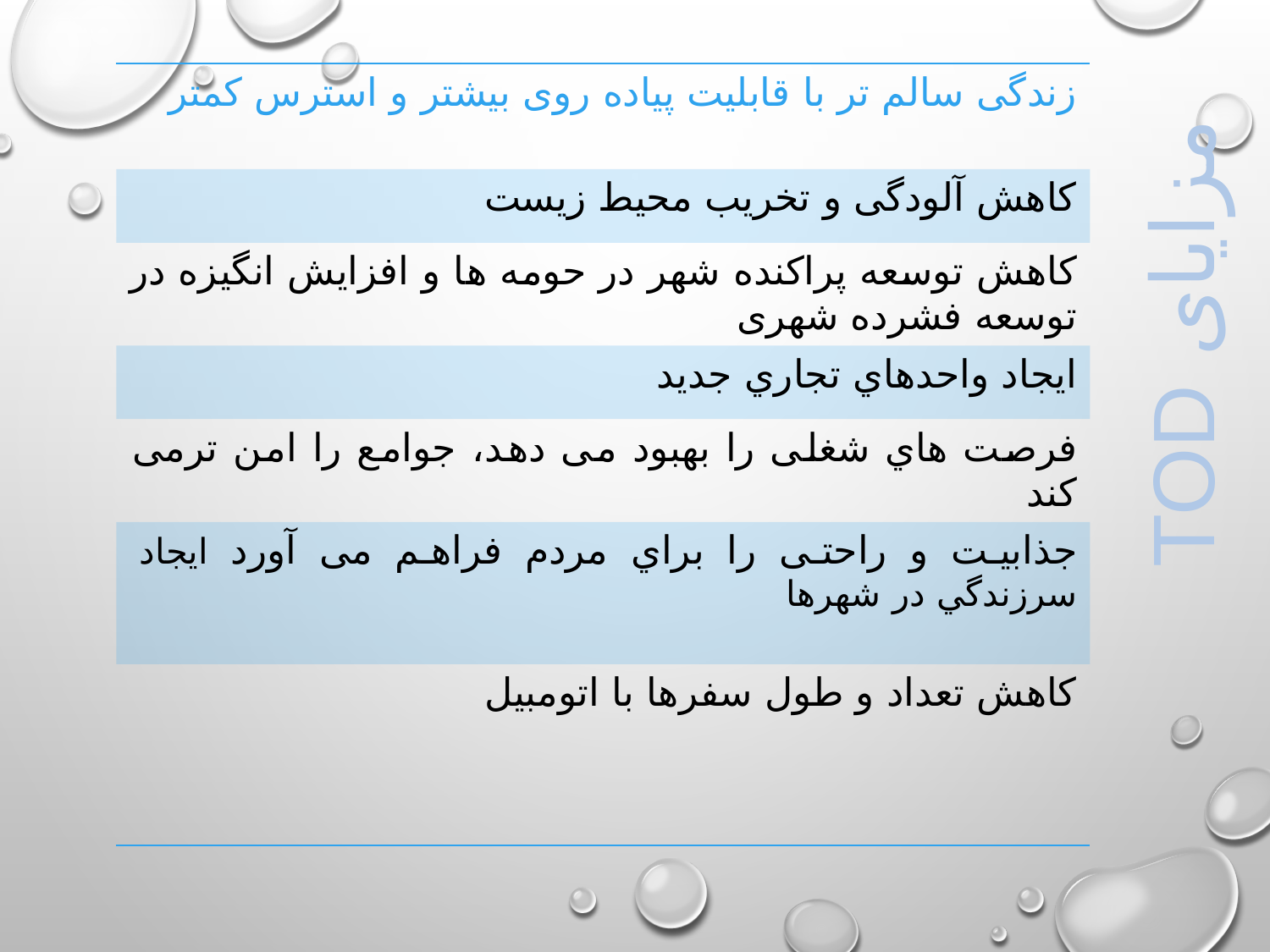

| زندگی سالم تر با قابلیت پیاده روی بیشتر و استرس کمتر |
| --- |
| کاهش آلودگی و تخریب محیط زیست |
| کاهش توسعه پراکنده شهر در حومه ها و افزایش انگیزه در توسعه فشرده شهری |
| ایجاد واحدهاي تجاري جدید |
| فرصت هاي شغلی را بهبود می دهد، جوامع را امن ترمی کند |
| جذابیت و راحتی را براي مردم فراهم می آورد ایجاد سرزندگي در شهرها |
| کاهش تعداد و طول سفرها با اتومبیل |
# مزایای TOD